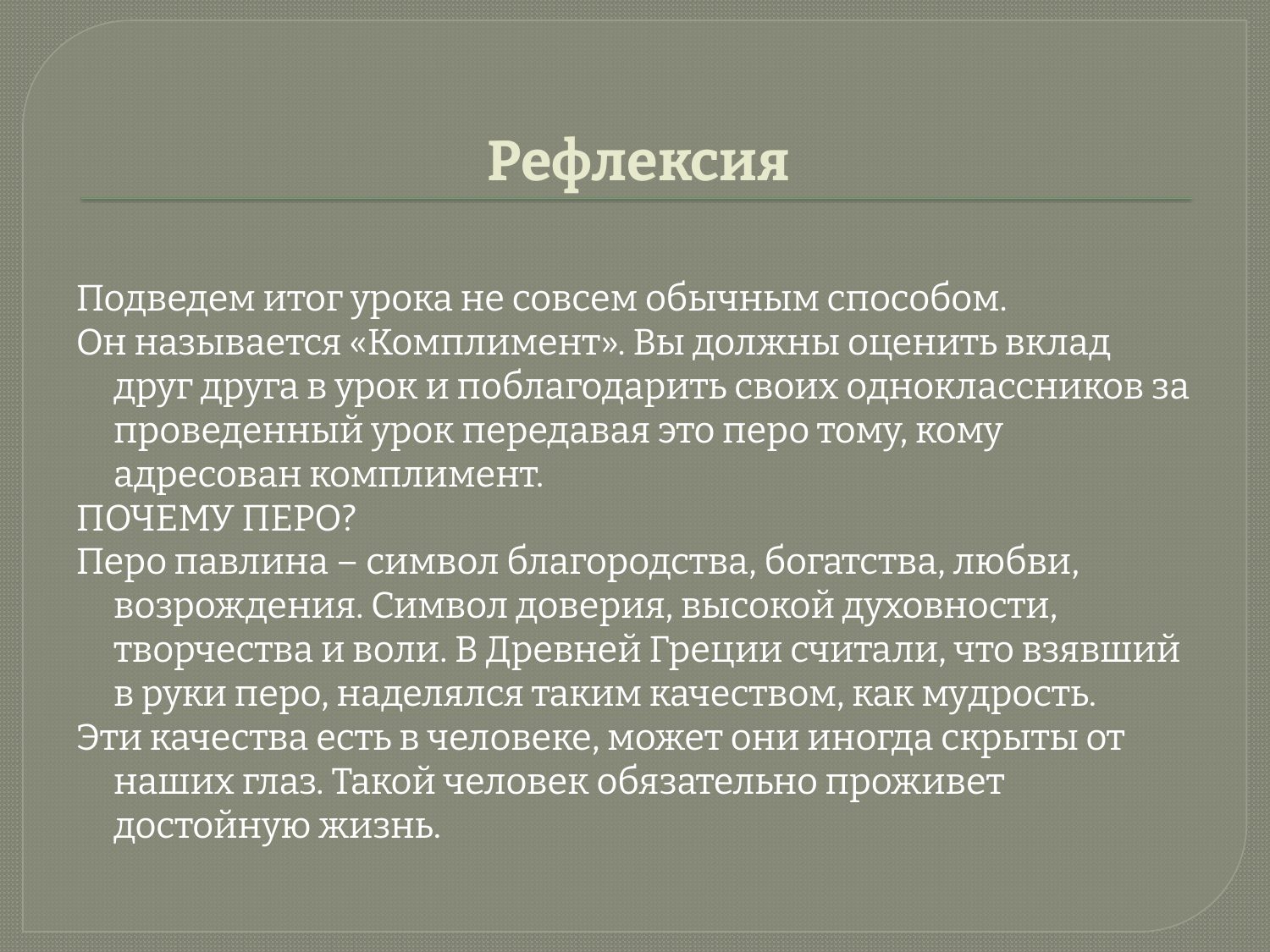

# Рефлексия
Подведем итог урока не совсем обычным способом.
Он называется «Комплимент». Вы должны оценить вклад друг друга в урок и поблагодарить своих одноклассников за проведенный урок передавая это перо тому, кому адресован комплимент.
ПОЧЕМУ ПЕРО?
Перо павлина – символ благородства, богатства, любви, возрождения. Символ доверия, высокой духовности, творчества и воли. В Древней Греции считали, что взявший в руки перо, наделялся таким качеством, как мудрость.
Эти качества есть в человеке, может они иногда скрыты от наших глаз. Такой человек обязательно проживет достойную жизнь.